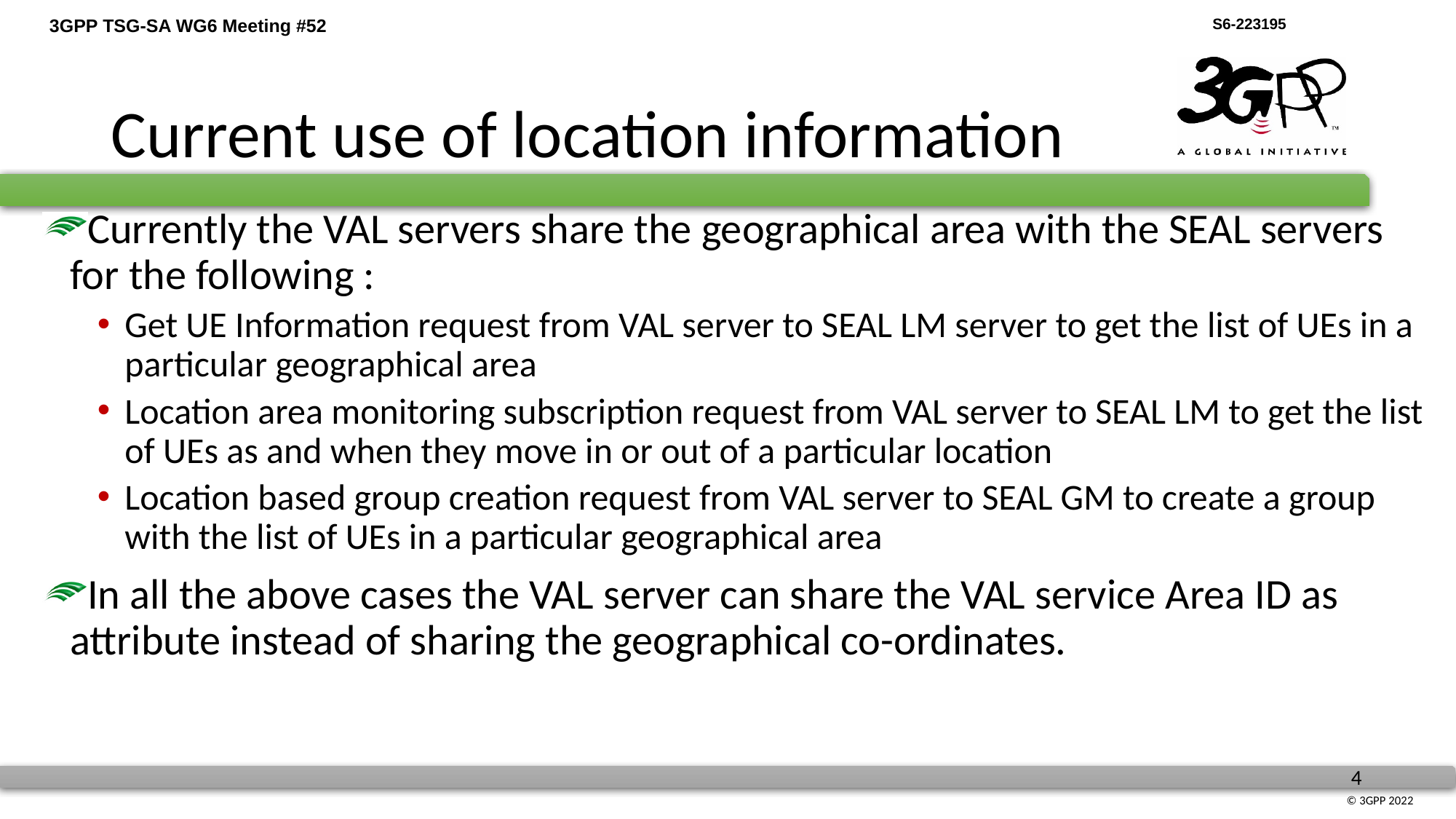

# Current use of location information
Currently the VAL servers share the geographical area with the SEAL servers for the following :
Get UE Information request from VAL server to SEAL LM server to get the list of UEs in a particular geographical area
Location area monitoring subscription request from VAL server to SEAL LM to get the list of UEs as and when they move in or out of a particular location
Location based group creation request from VAL server to SEAL GM to create a group with the list of UEs in a particular geographical area
In all the above cases the VAL server can share the VAL service Area ID as attribute instead of sharing the geographical co-ordinates.